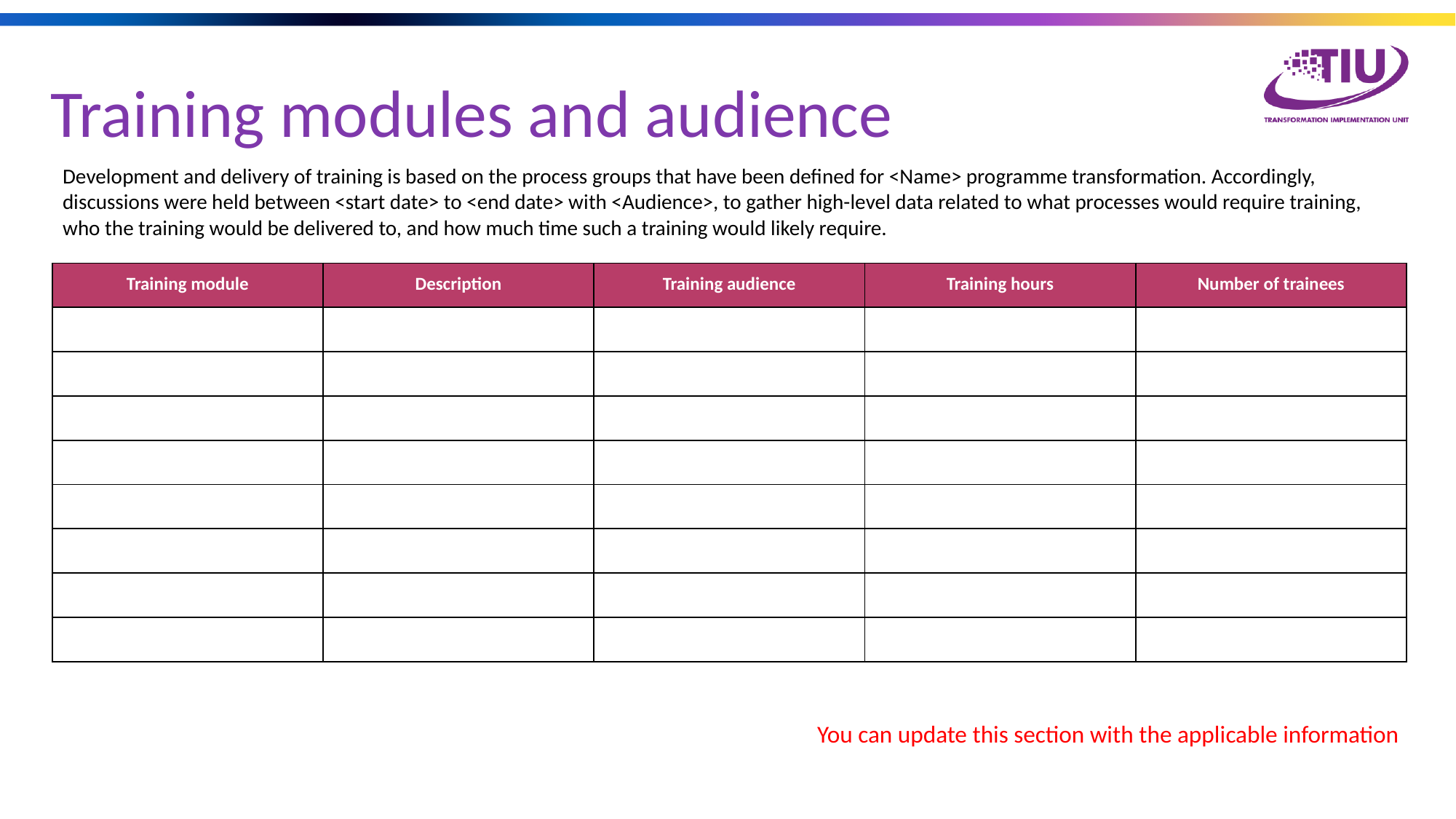

Training modules and audience
Development and delivery of training is based on the process groups that have been defined for <Name> programme transformation. Accordingly, discussions were held between <start date> to <end date> with <Audience>, to gather high-level data related to what processes would require training, who the training would be delivered to, and how much time such a training would likely require.
| Training module | Description | Training audience | Training hours | Number of trainees |
| --- | --- | --- | --- | --- |
|  |  |  |  |  |
|  |  |  |  |  |
|  |  |  |  |  |
|  |  |  |  |  |
|  |  |  |  |  |
|  |  |  |  |  |
|  |  |  |  |  |
|  |  |  |  |  |
You can update this section with the applicable information